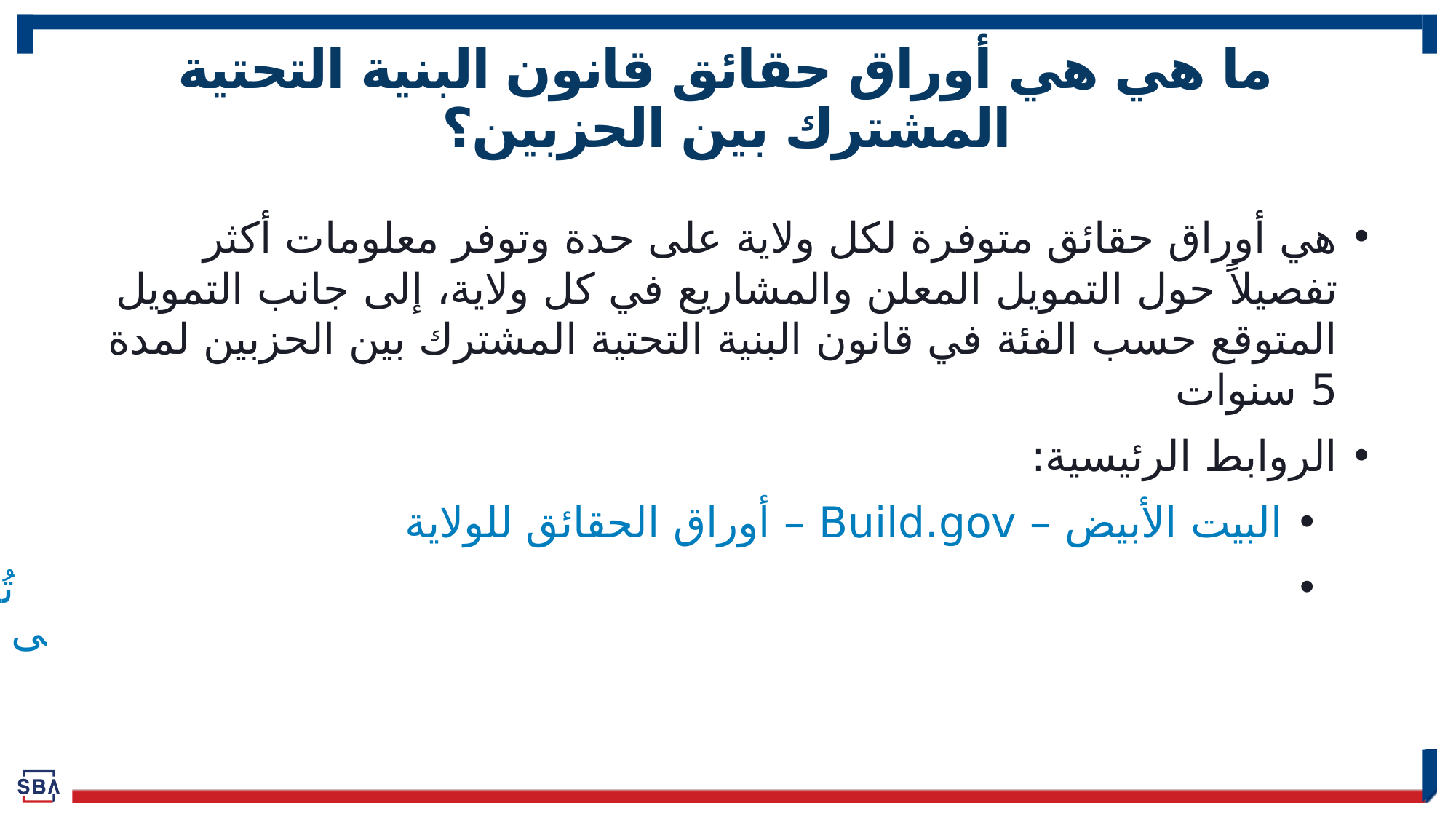

# ما هي هي أوراق حقائق قانون البنية التحتية المشترك بين الحزبين؟
هي أوراق حقائق متوفرة لكل ولاية على حدة وتوفر معلومات أكثر تفصيلاً حول التمويل المعلن والمشاريع في كل ولاية، إلى جانب التمويل المتوقع حسب الفئة في قانون البنية التحتية المشترك بين الحزبين لمدة 5 سنوات
الروابط الرئيسية:
أوراق الحقائق للولاية – Build.gov – البيت الأبيض
تُصدر وزارة النقل الأمريكية أوراق حقائق لكل ولاية تسلط الضوء على فوائد قانون البنية التحتية المشترك بين الحزبين | وزارة النقل الأمريكية